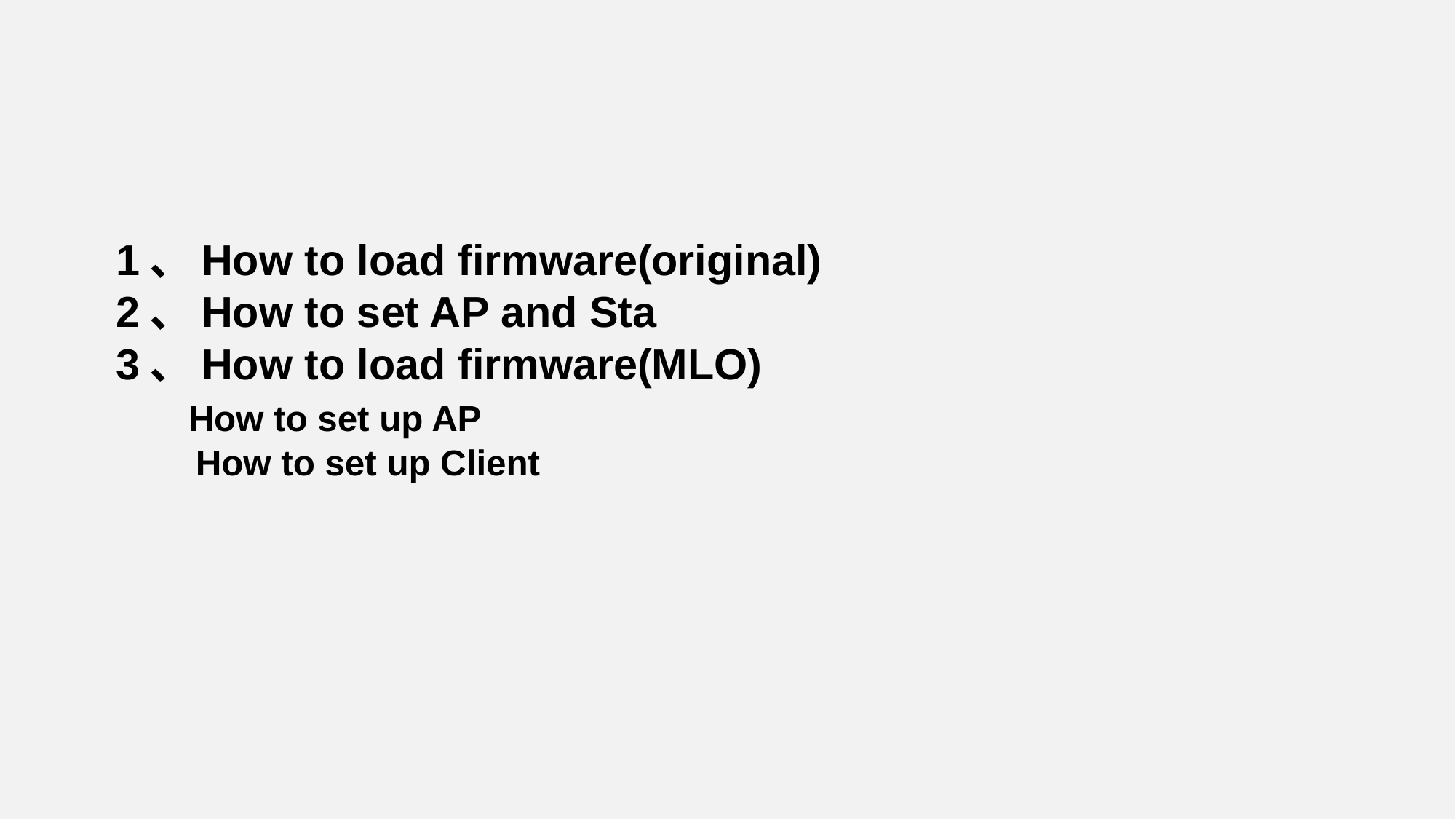

# 1、How to load firmware(original) 2、How to set AP and Sta 3、How to load firmware(MLO) How to set up AP How to set up Client